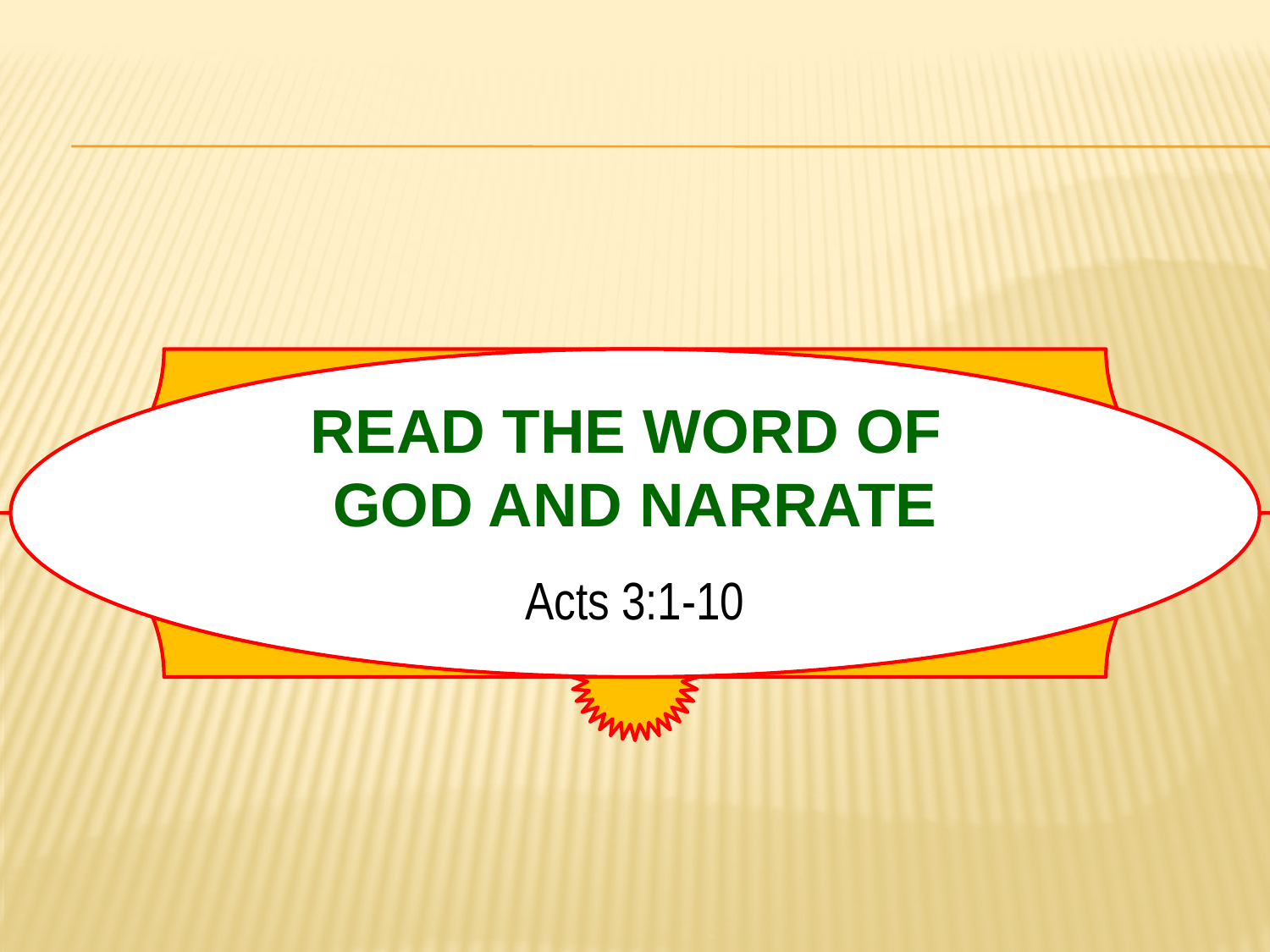

# Read the word of god and narrate
Acts 3:1-10